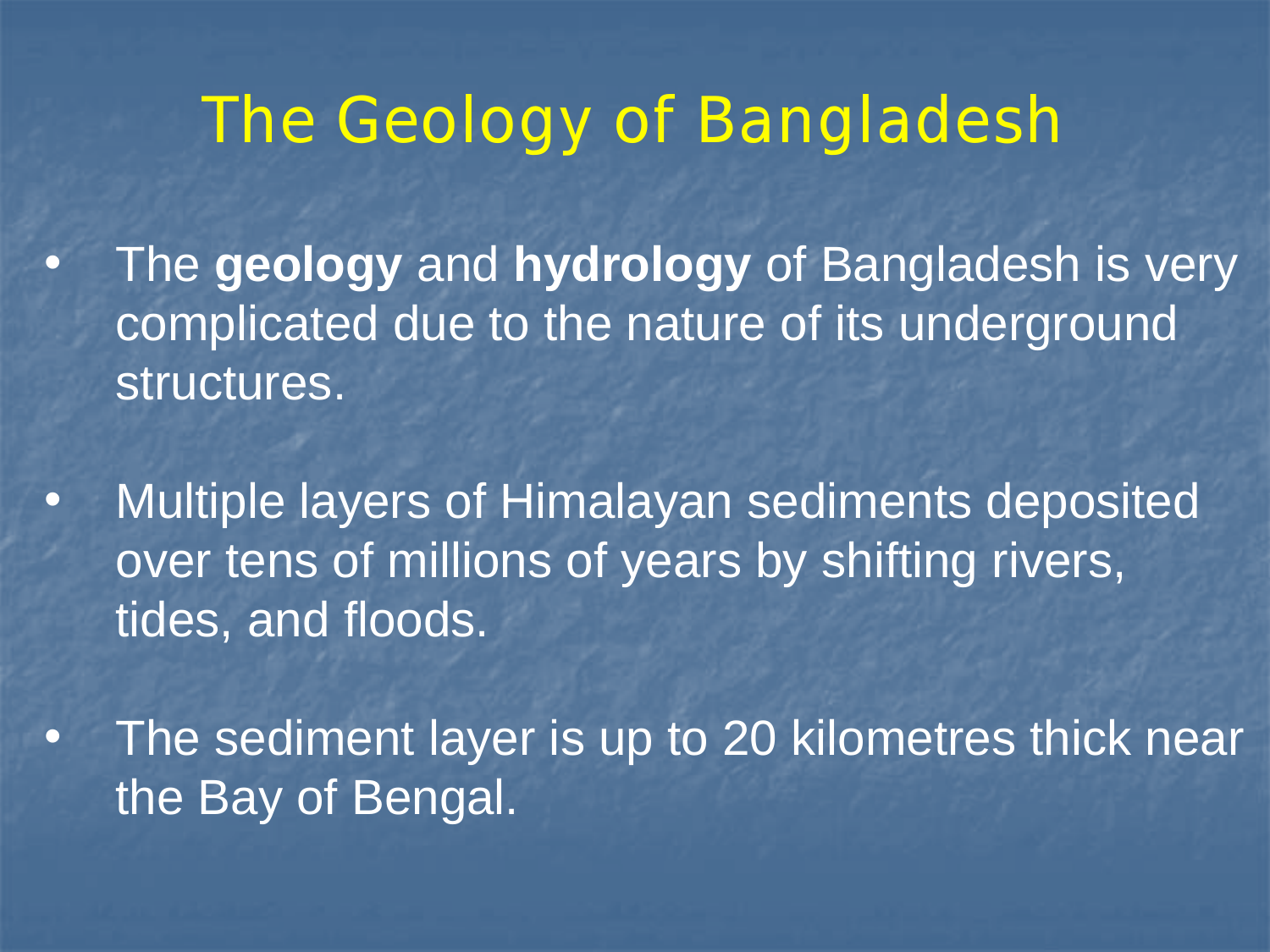

The Geology of Bangladesh
The geology and hydrology of Bangladesh is very complicated due to the nature of its underground structures.

Multiple layers of Himalayan sediments deposited over tens of millions of years by shifting rivers, tides, and floods.

The sediment layer is up to 20 kilometres thick near the Bay of Bengal.